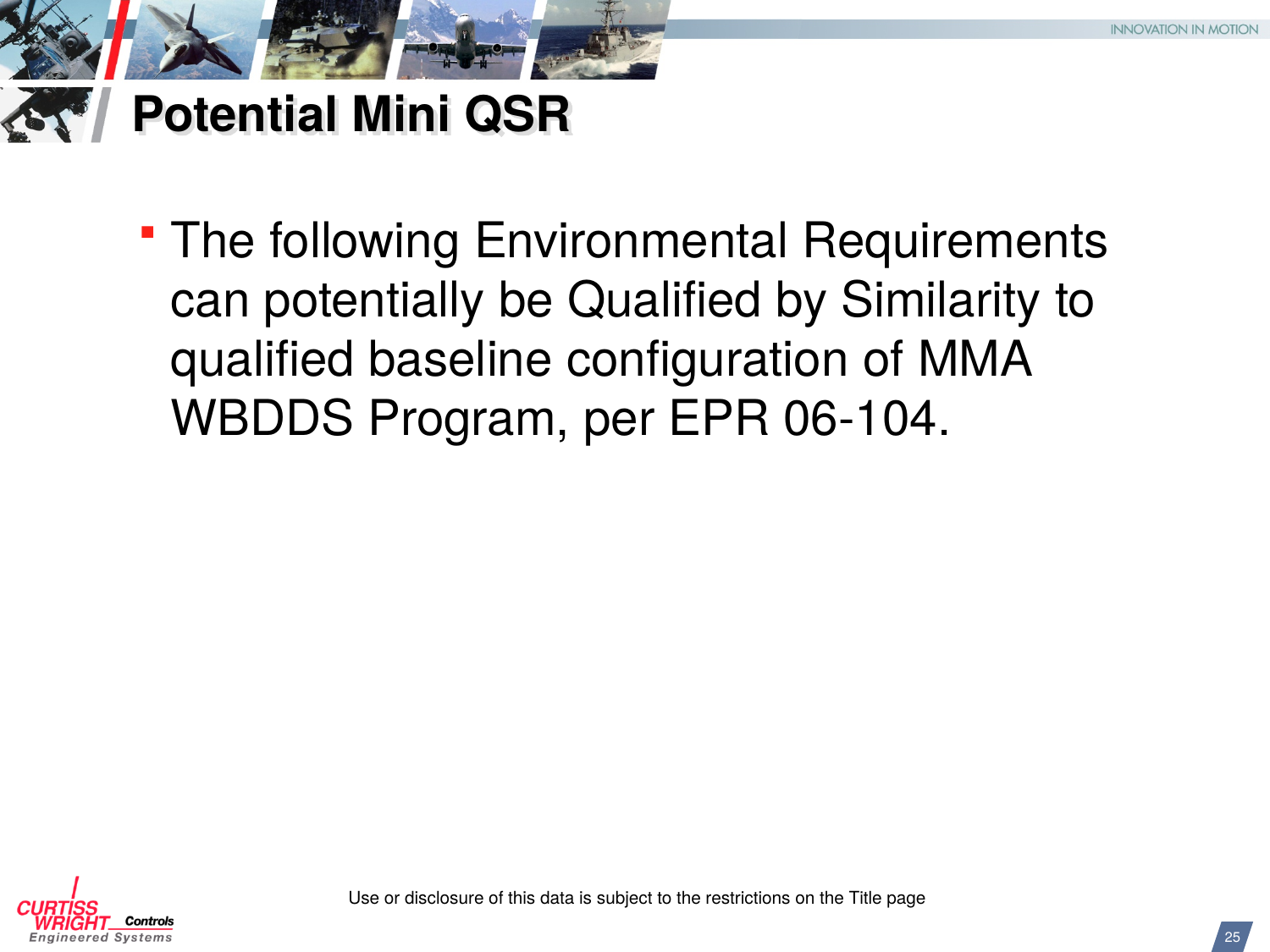

# Potential Mini QSR
The following Environmental Requirements can potentially be Qualified by Similarity to qualified baseline configuration of MMA WBDDS Program, per EPR 06-104.

25